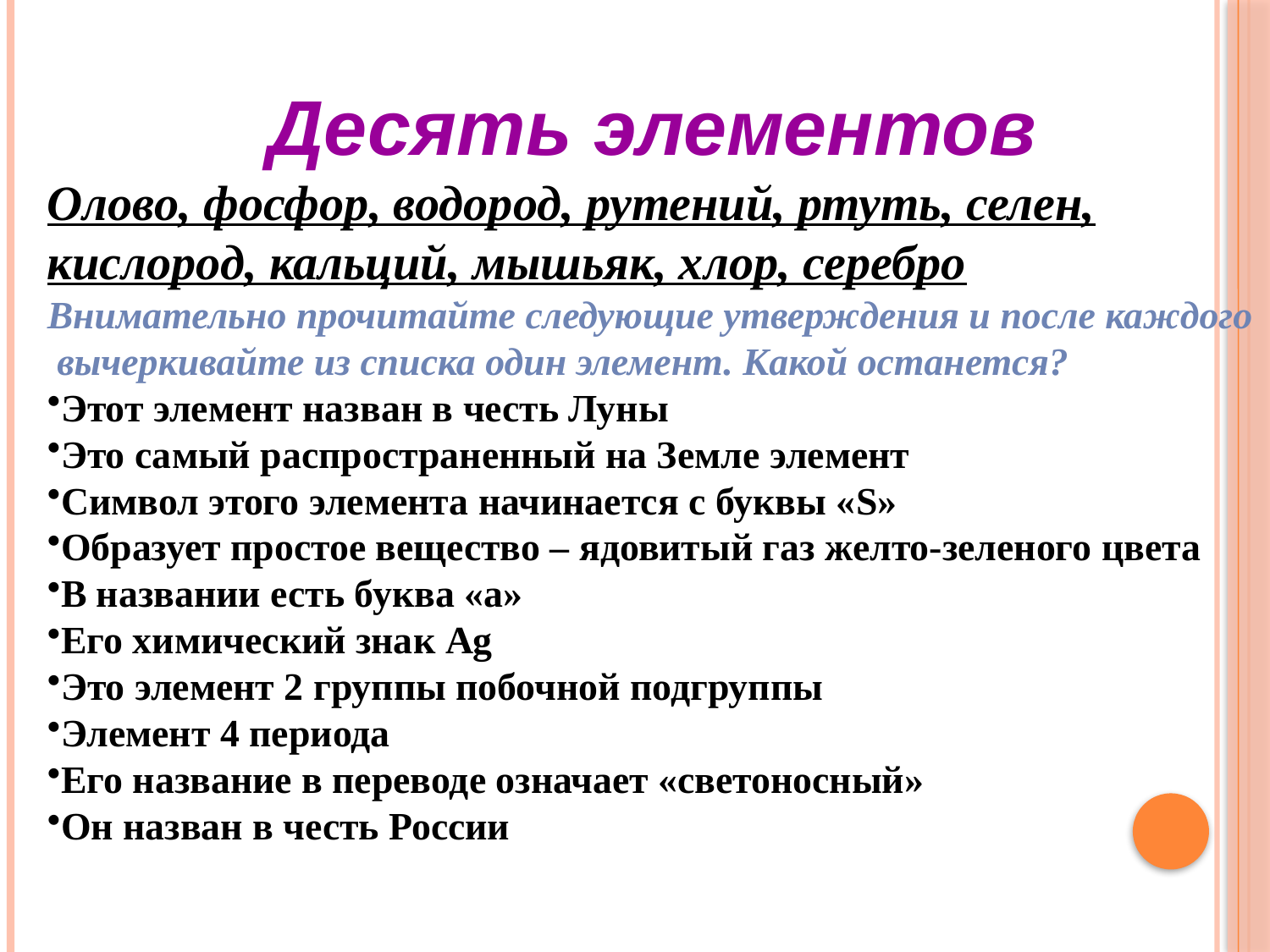

Десять элементов
Олово, фосфор, водород, рутений, ртуть, селен, кислород, кальций, мышьяк, хлор, серебро
Внимательно прочитайте следующие утверждения и после каждого  вычеркивайте из списка один элемент. Какой останется?
Этот элемент назван в честь Луны
Это самый распространенный на Земле элемент
Символ этого элемента начинается с буквы «S»
Образует простое вещество – ядовитый газ желто-зеленого цвета
В названии есть буква «а»
Его химический знак Ag
Это элемент 2 группы побочной подгруппы
Элемент 4 периода
Его название в переводе означает «светоносный»
Он назван в честь России